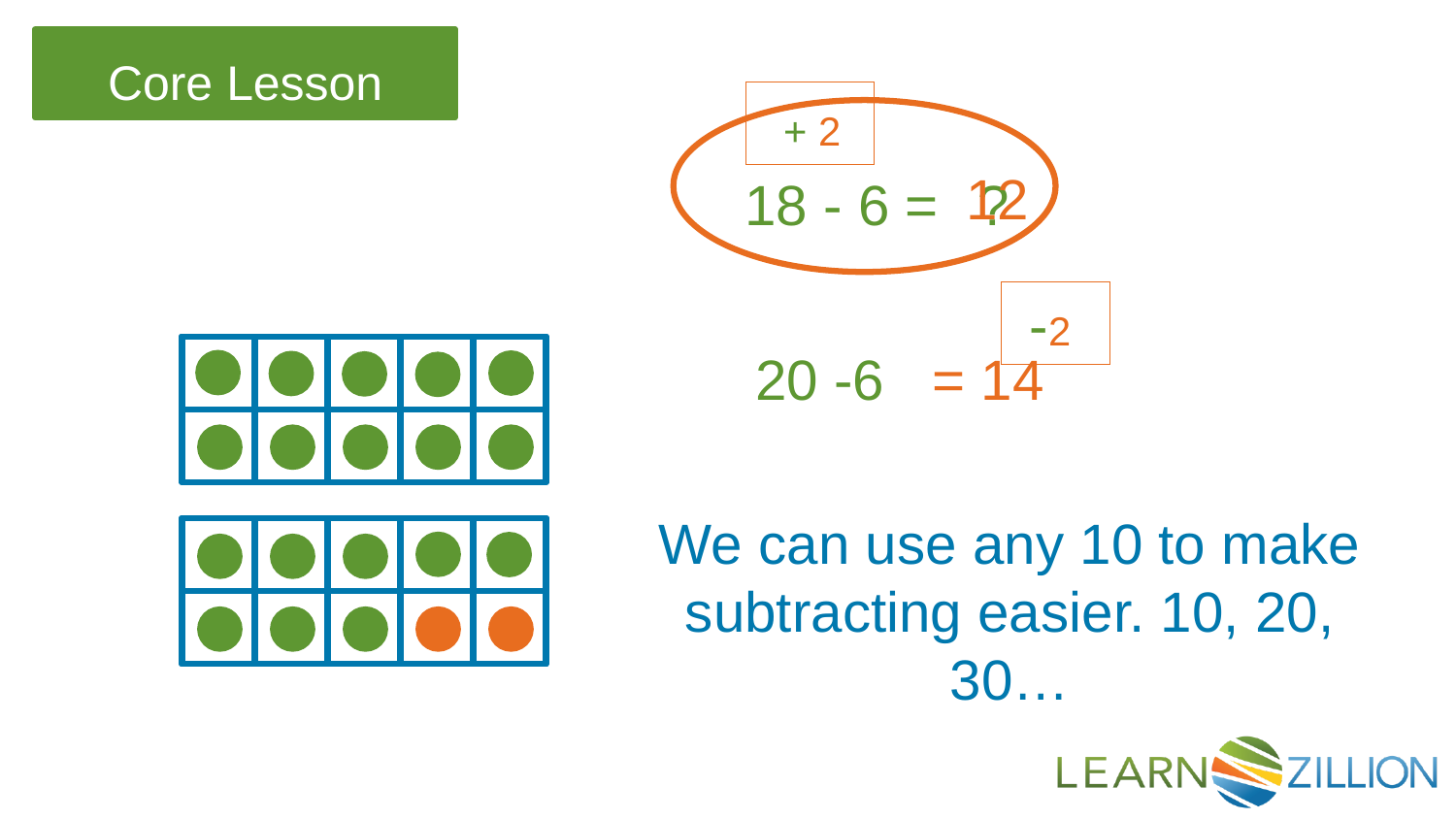

+ 2
12
18 - 6 =
?
-2

20 -6
= 14

We can use any 10 to make subtracting easier. 10, 20, 30…